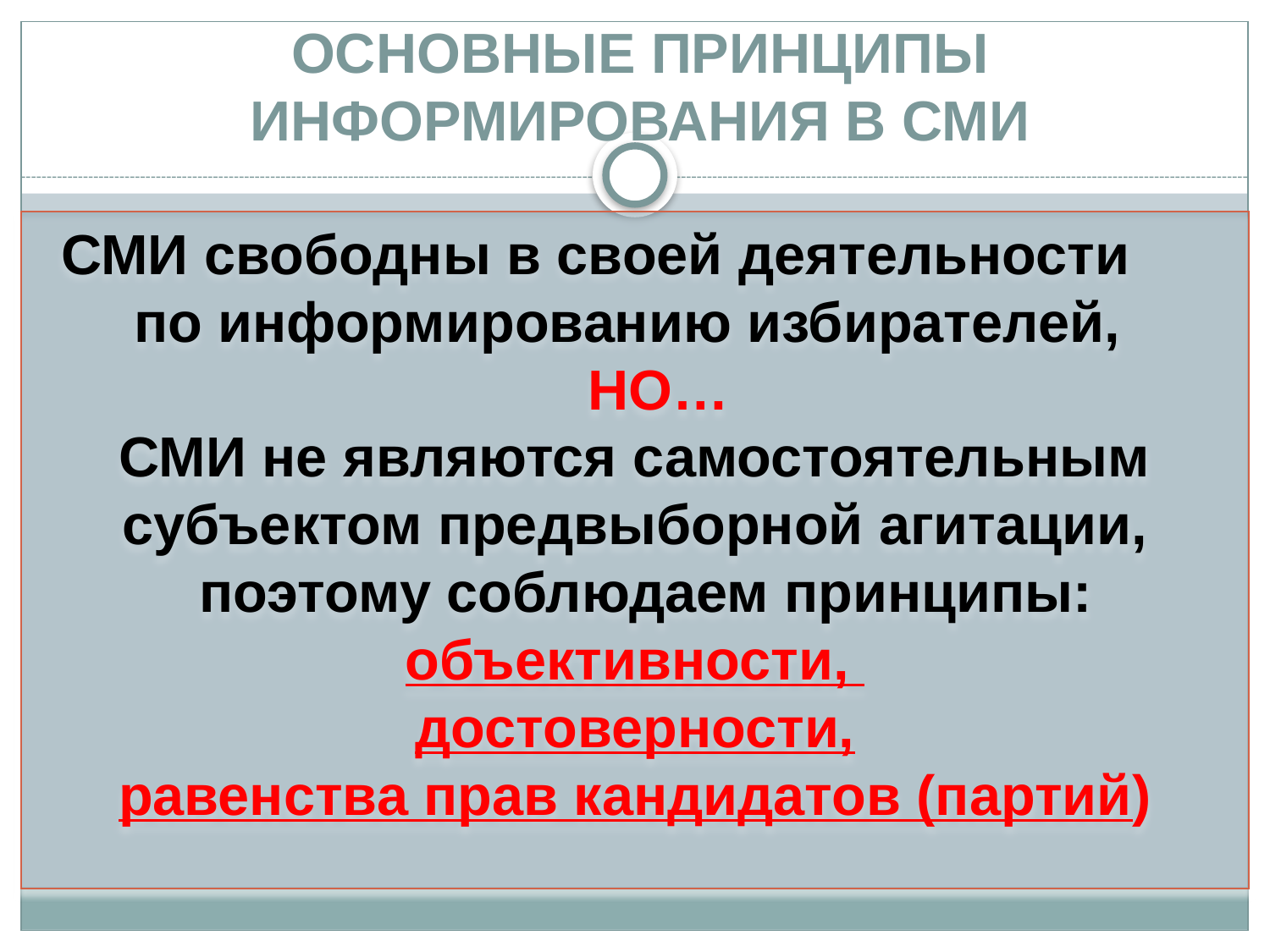

# ОСНОВНЫЕ ПРИНЦИПЫ ИНФОРМИРОВАНИЯ В СМИ
СМИ свободны в своей деятельности
по информированию избирателей,
   НО…
СМИ не являются самостоятельным
субъектом предвыборной агитации, поэтому соблюдаем принципы:
объективности,
достоверности,
равенства прав кандидатов (партий)